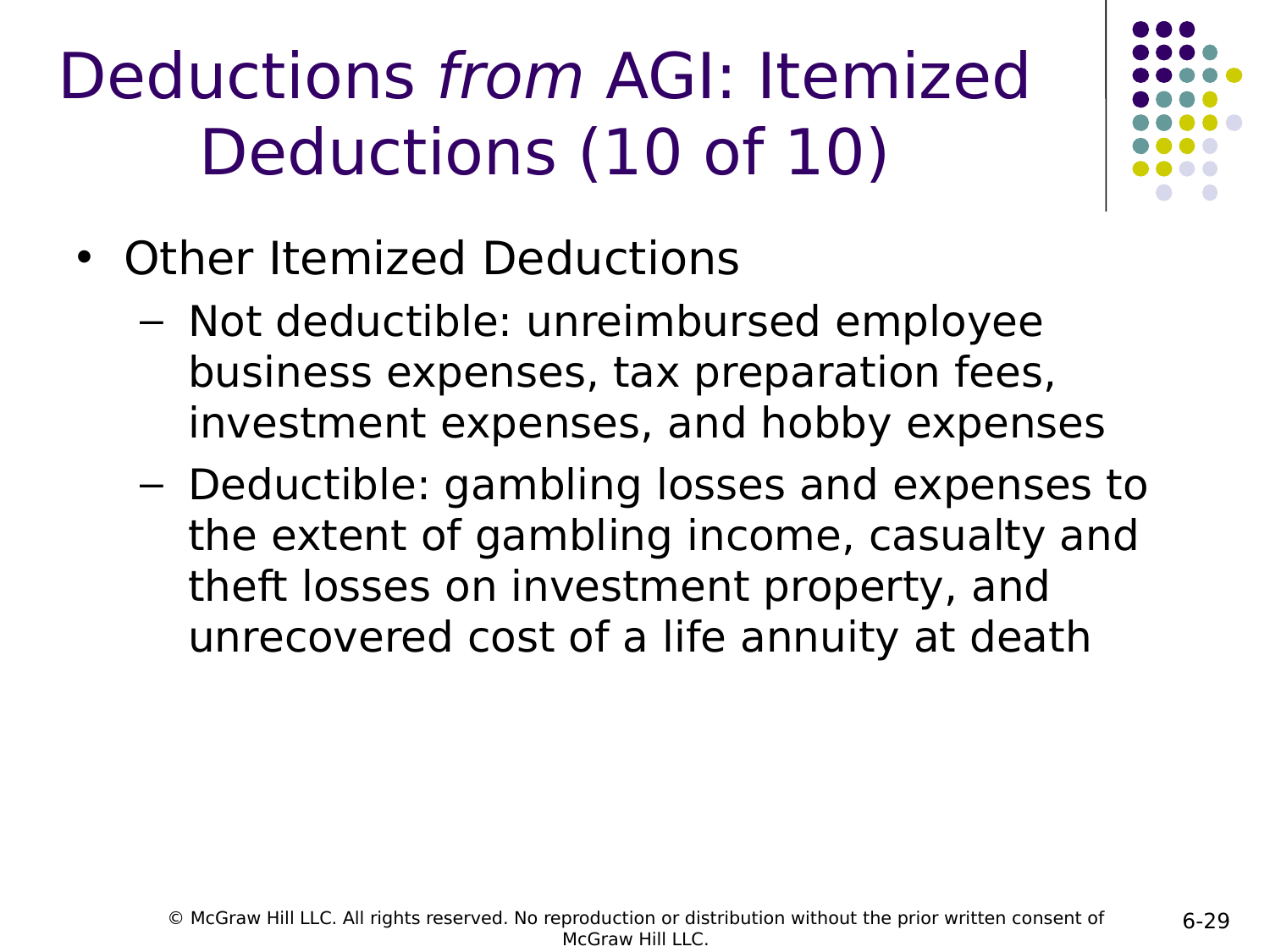

# Deductions from AGI: Itemized Deductions (10 of 10)
Other Itemized Deductions
Not deductible: unreimbursed employee business expenses, tax preparation fees, investment expenses, and hobby expenses
Deductible: gambling losses and expenses to the extent of gambling income, casualty and theft losses on investment property, and unrecovered cost of a life annuity at death